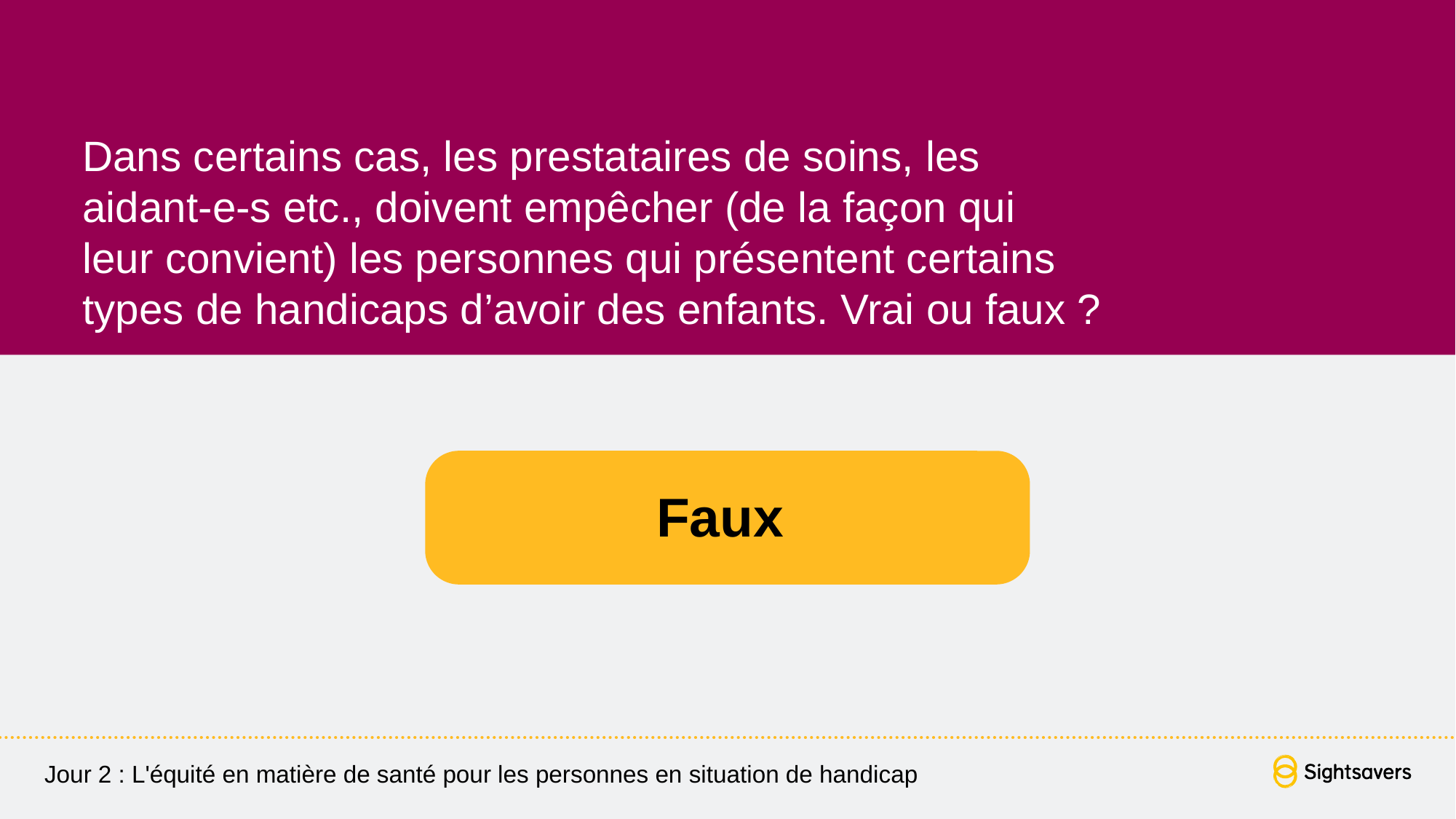

Dans certains cas, les prestataires de soins, les
aidant-e-s etc., doivent empêcher (de la façon qui
leur convient) les personnes qui présentent certains
types de handicaps d’avoir des enfants. Vrai ou faux ?
Faux
Jour 2 : L'équité en matière de santé pour les personnes en situation de handicap